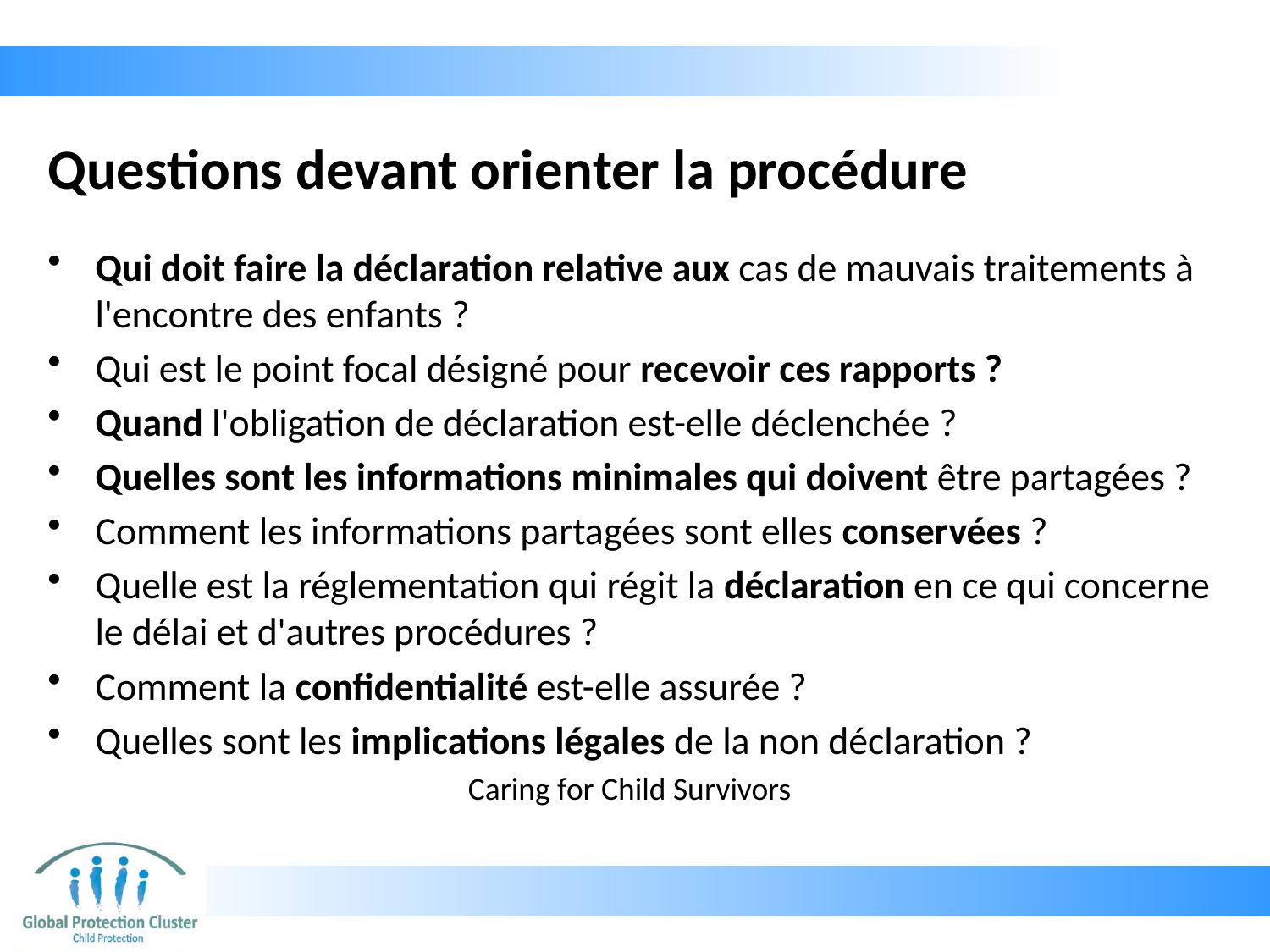

# Questions devant orienter la procédure
Qui doit faire la déclaration relative aux cas de mauvais traitements à l'encontre des enfants ?
Qui est le point focal désigné pour recevoir ces rapports ?
Quand l'obligation de déclaration est-elle déclenchée ?
Quelles sont les informations minimales qui doivent être partagées ?
Comment les informations partagées sont elles conservées ?
Quelle est la réglementation qui régit la déclaration en ce qui concerne le délai et d'autres procédures ?
Comment la confidentialité est-elle assurée ?
Quelles sont les implications légales de la non déclaration ?
Caring for Child Survivors